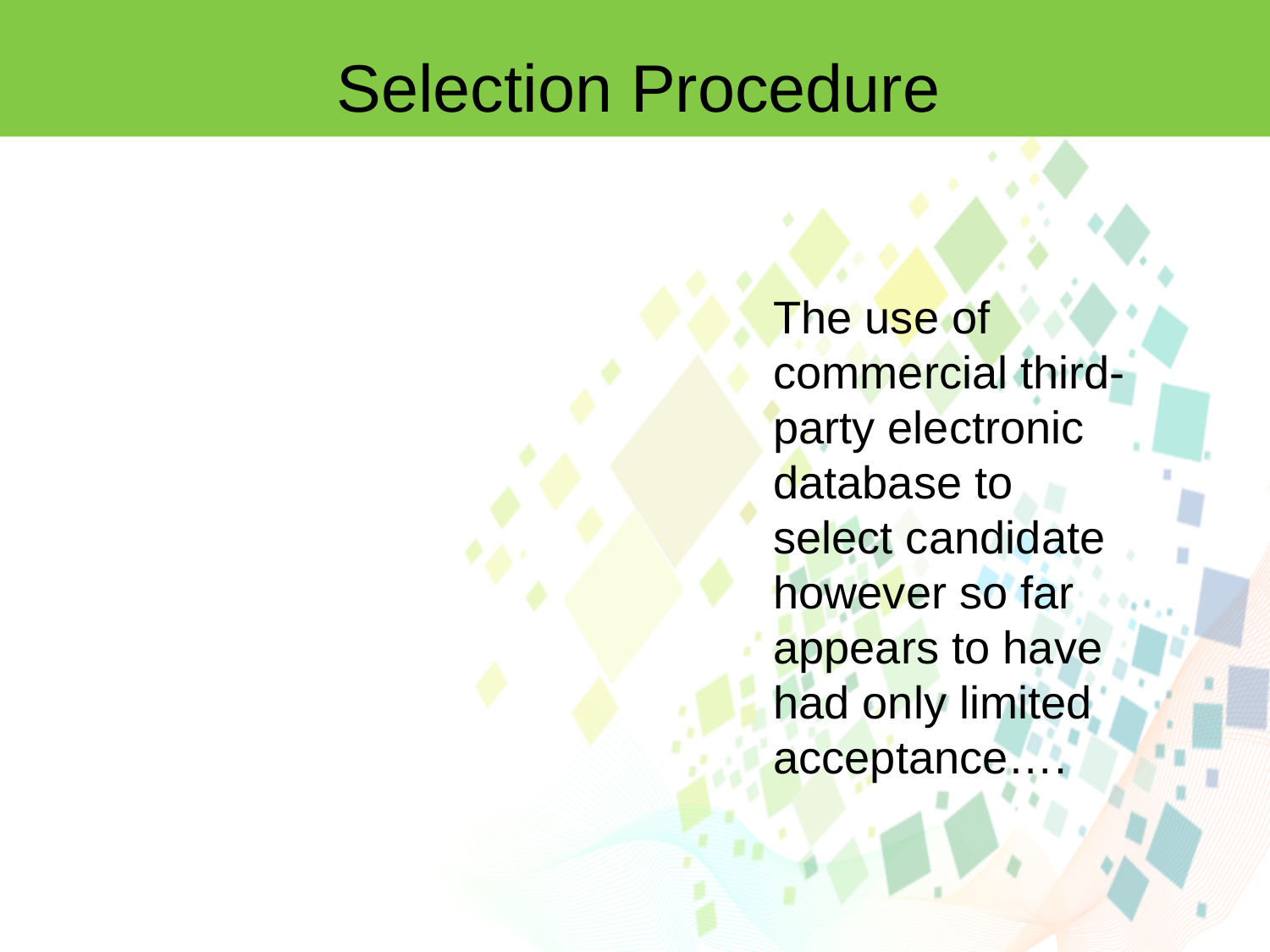

Selection Procedure
The use of commercial third-party electronic database to select candidate however so far appears to have had only limited acceptance….